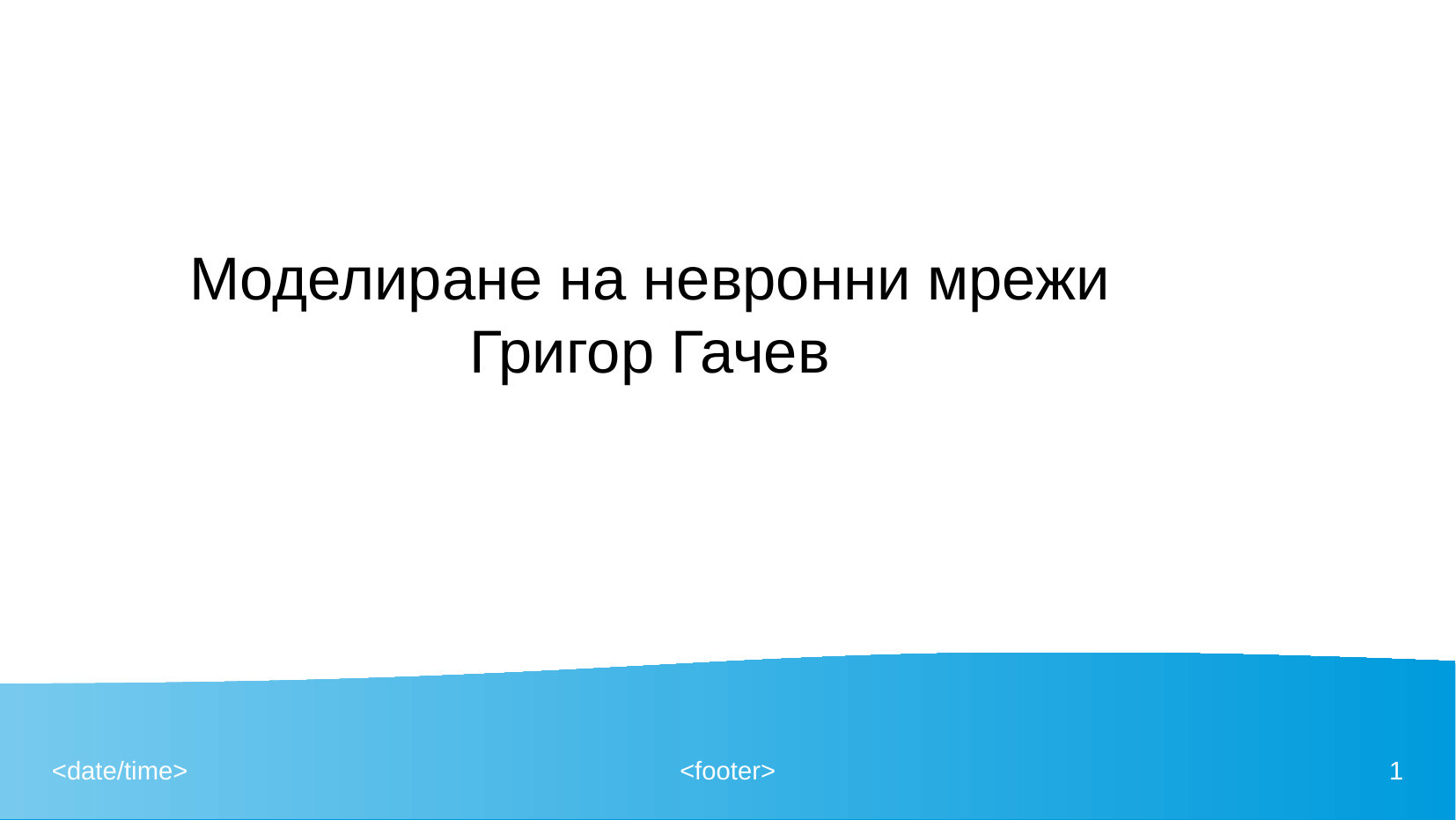

# Моделиране на невронни мрежи Григор Гачев